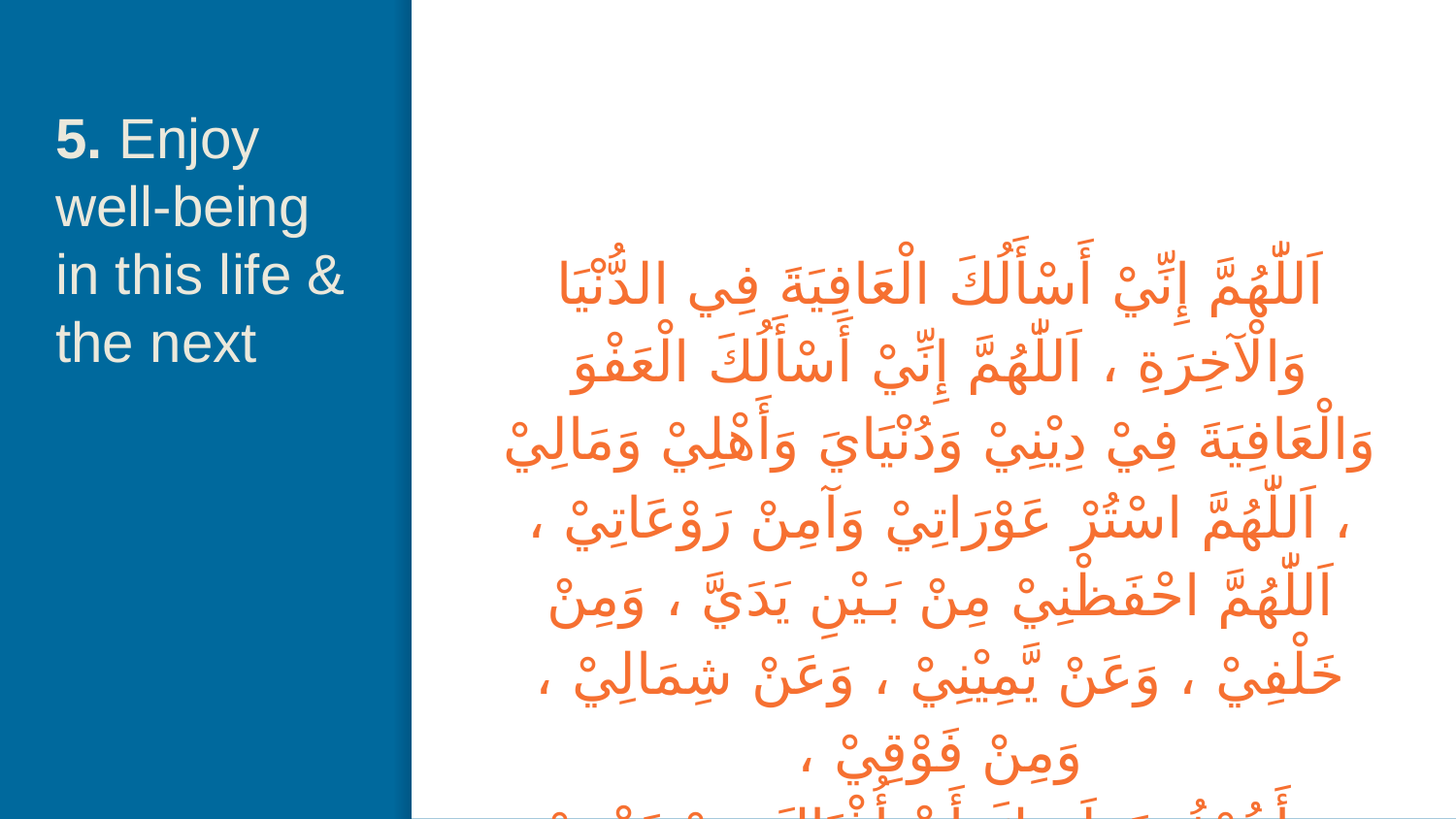

# 5. Enjoy well-being in this life & the next
اَللّٰهُمَّ إِنِّيْ أَسْأَلُكَ الْعَافِيَةَ فِي الدُّنْيَا وَالْآخِرَةِ ، اَللّٰهُمَّ إِنِّيْ أَسْأَلُكَ الْعَفْوَ وَالْعَافِيَةَ فِيْ دِيْنِيْ وَدُنْيَايَ وَأَهْلِيْ وَمَالِيْ ، اَللّٰهُمَّ اسْتُرْ عَوْرَاتِيْ وَآمِنْ رَوْعَاتِيْ ، اَللّٰهُمَّ احْفَظْنِيْ مِنْ بَـيْنِ يَدَيَّ ، وَمِنْ خَلْفِيْ ، وَعَنْ يَّمِيْنِيْ ، وَعَنْ شِمَالِيْ ، وَمِنْ فَوْقِيْ ،
 وَأَعُوْذُ بِعَظَمَتِكَ أَنْ أُغْتَالَ مِنْ تَحْتِيْ